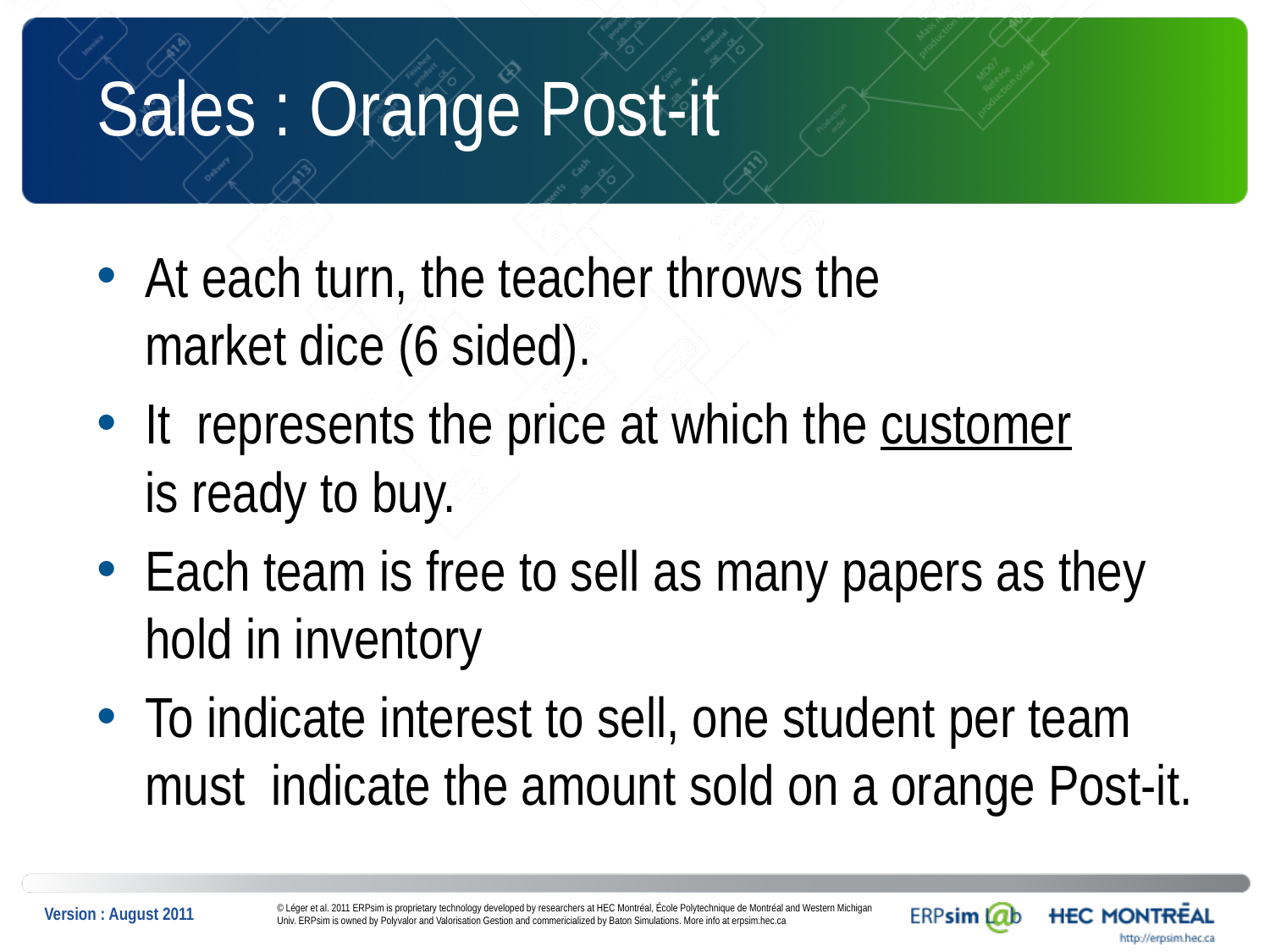

# Sales : Orange Post-it
At each turn, the teacher throws the market dice (6 sided).
It  represents the price at which the customer is ready to buy.
Each team is free to sell as many papers as they hold in inventory
To indicate interest to sell, one student per team must  indicate the amount sold on a orange Post-it.